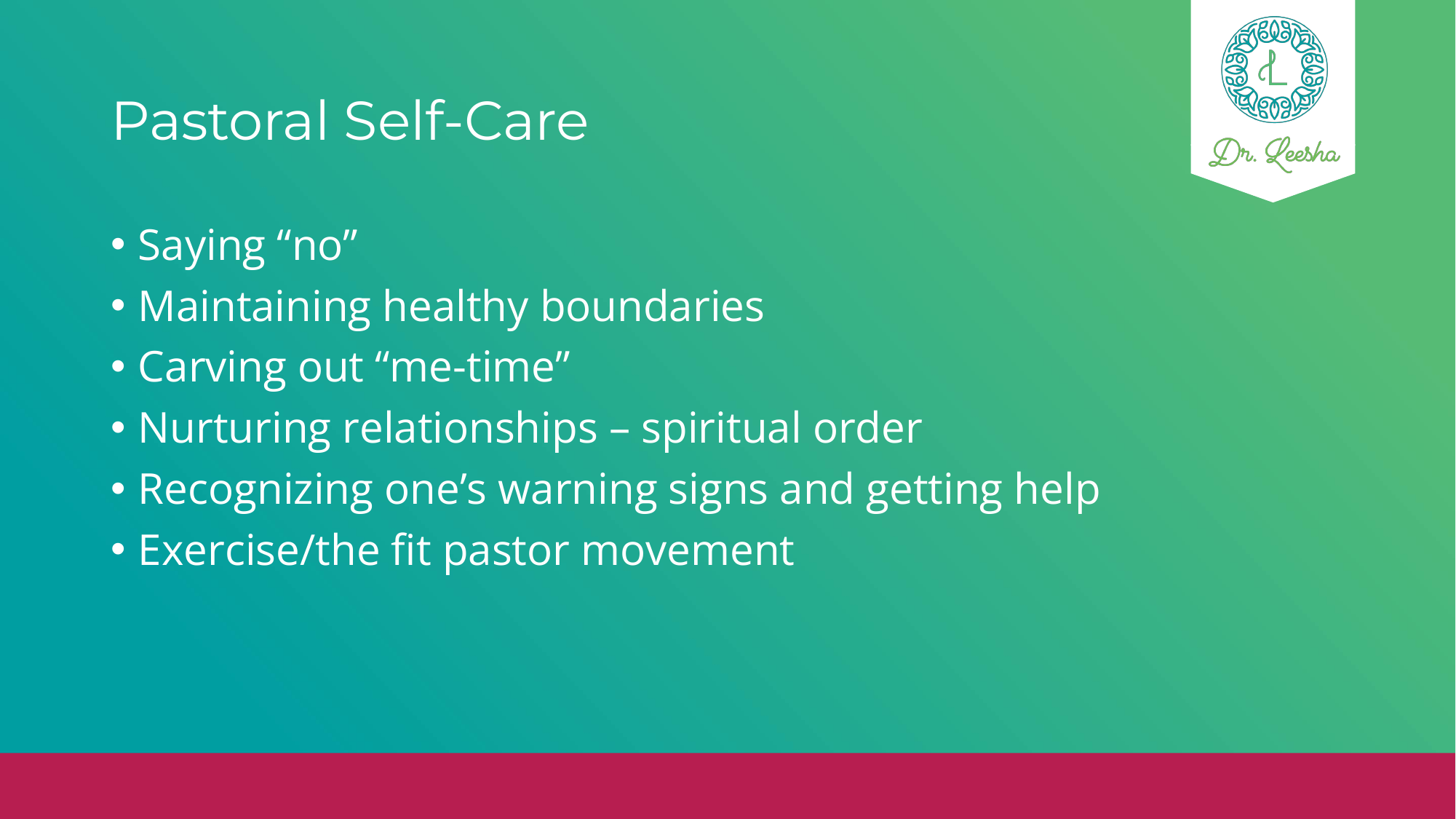

# Pastoral Self-Care
Saying “no”
Maintaining healthy boundaries
Carving out “me-time”
Nurturing relationships – spiritual order
Recognizing one’s warning signs and getting help
Exercise/the fit pastor movement